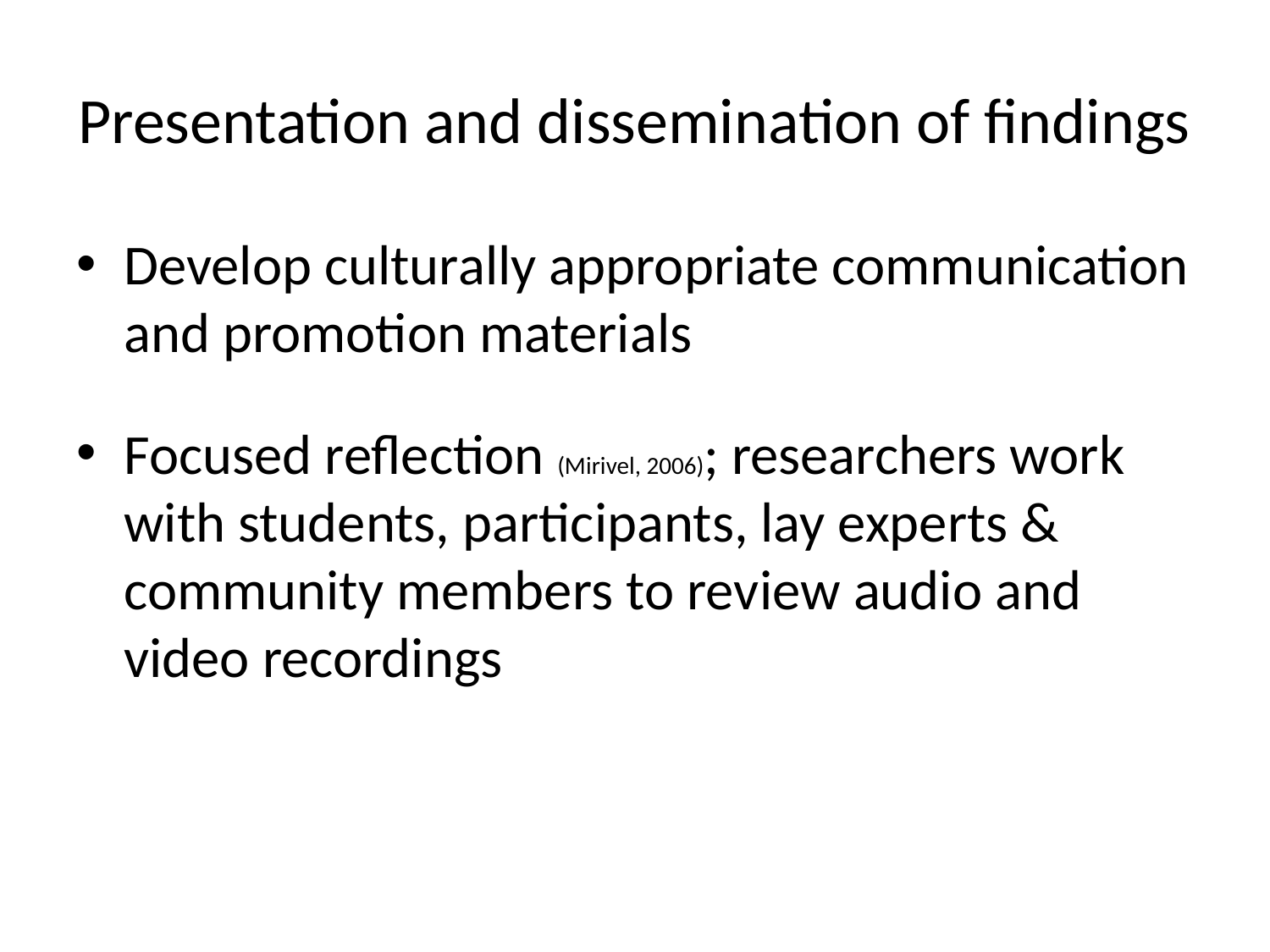

# Presentation and dissemination of findings
Develop culturally appropriate communication and promotion materials
Focused reflection (Mirivel, 2006); researchers work with students, participants, lay experts & community members to review audio and video recordings